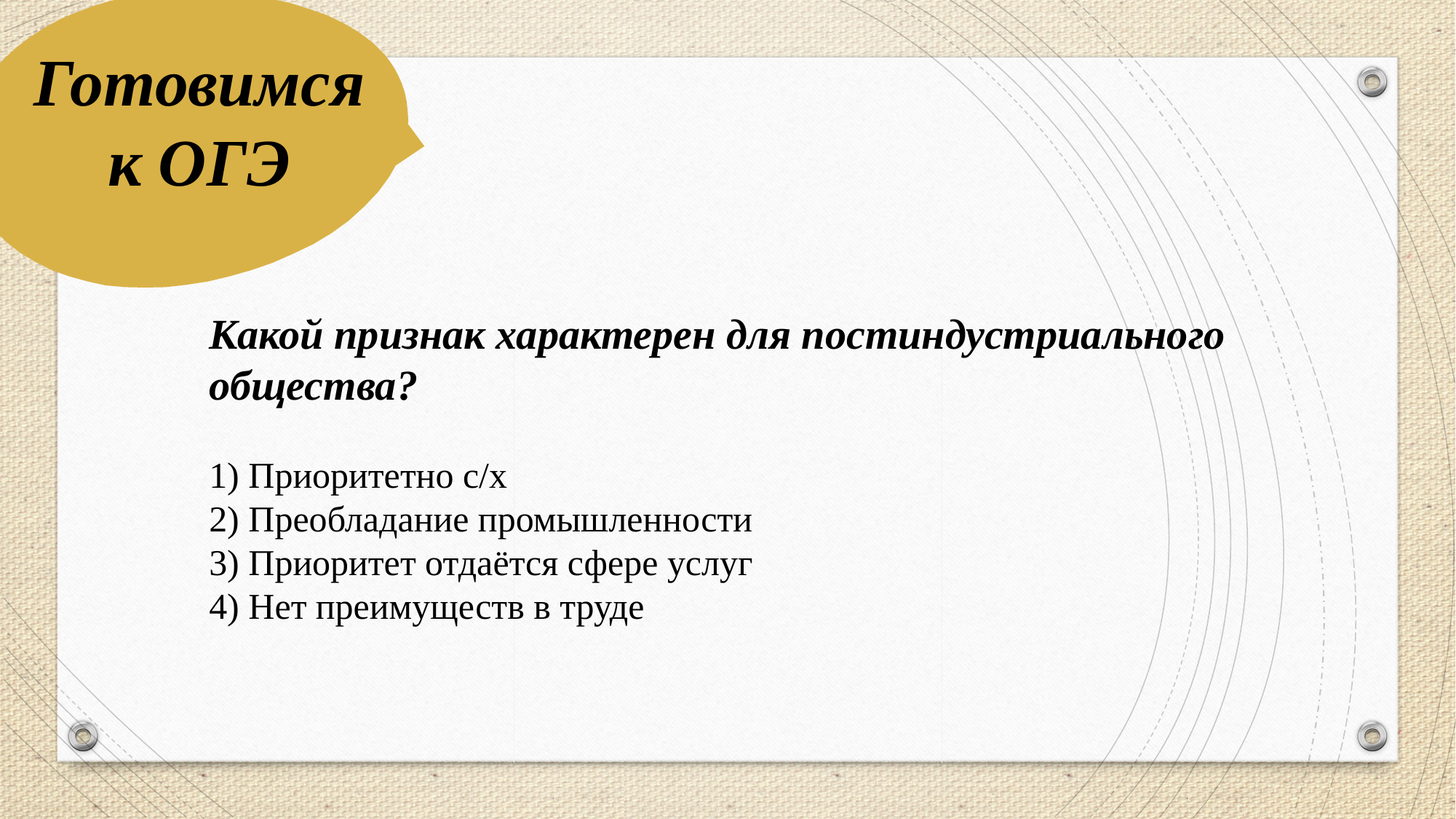

# Готовимся к ОГЭ
Какой признак характерен для постиндустриального общества?

1) Приоритетно с/х
2) Преобладание промышленности
3) Приоритет отдаётся сфере услуг
4) Нет преимуществ в труде